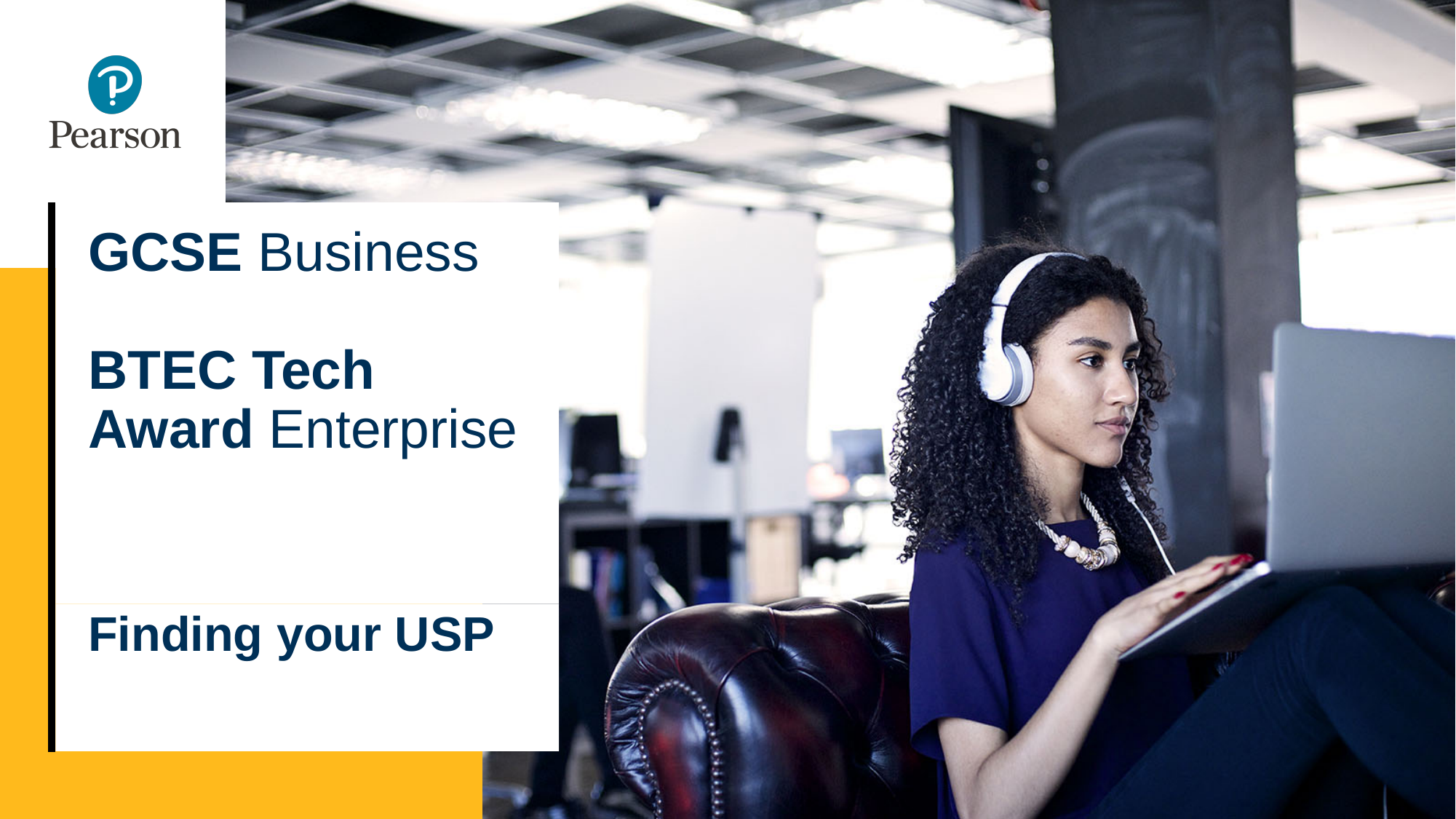

# GCSE Business BTEC Tech Award Enterprise
Finding your USP